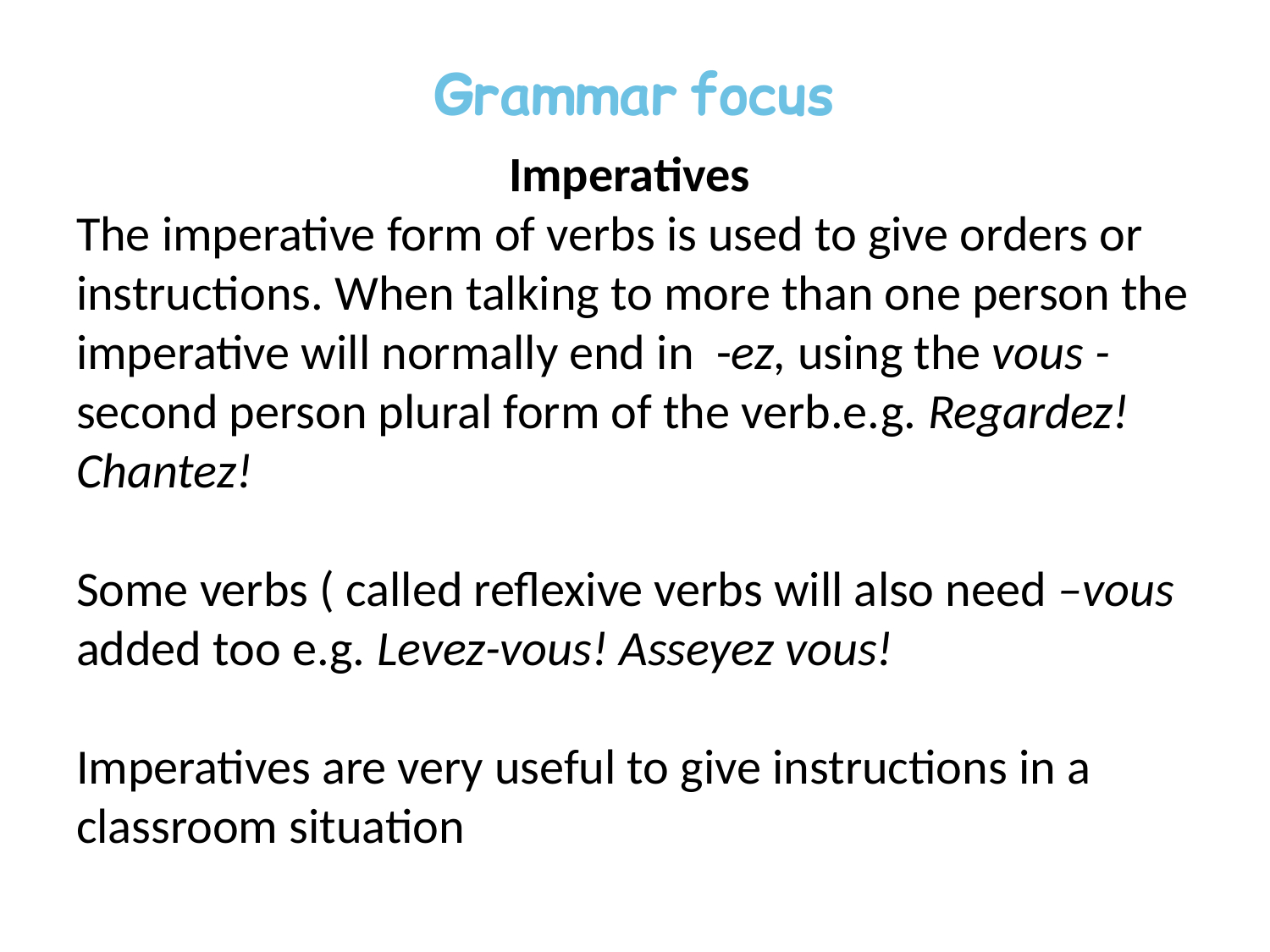

# Grammar focus
Imperatives
The imperative form of verbs is used to give orders or instructions. When talking to more than one person the imperative will normally end in  -ez, using the vous -second person plural form of the verb.e.g. Regardez!
Chantez!

Some verbs ( called reflexive verbs will also need –vous added too e.g. Levez-vous! Asseyez vous!

Imperatives are very useful to give instructions in a classroom situation